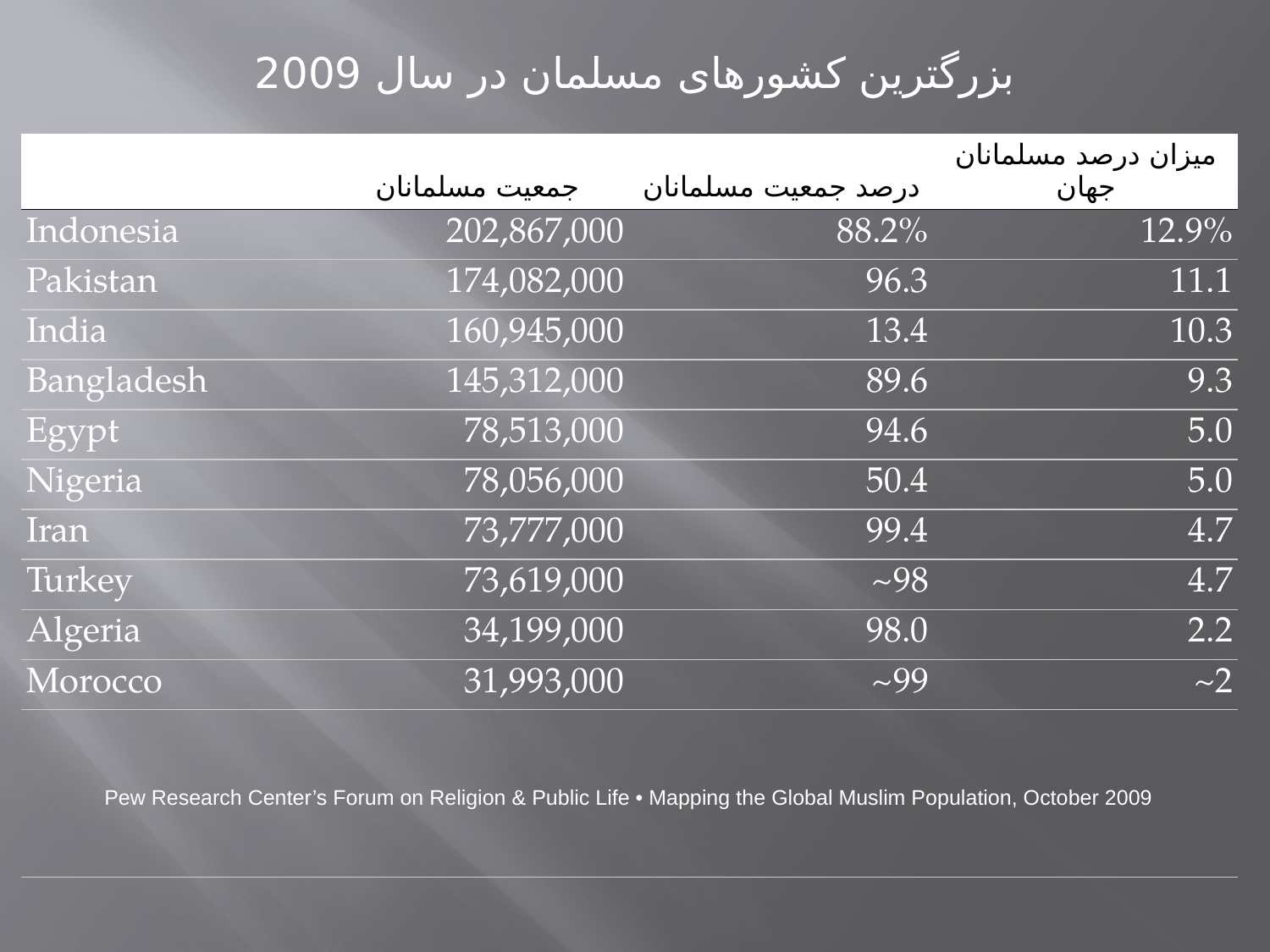

بزرگترین کشورهای مسلمان در سال 2009
|  | جمعیت مسلمانان | درصد جمعیت مسلمانان | میزان درصد مسلمانان جهان |
| --- | --- | --- | --- |
| Indonesia | 202,867,000 | 88.2% | 12.9% |
| Pakistan | 174,082,000 | 96.3 | 11.1 |
| India | 160,945,000 | 13.4 | 10.3 |
| Bangladesh | 145,312,000 | 89.6 | 9.3 |
| Egypt | 78,513,000 | 94.6 | 5.0 |
| Nigeria | 78,056,000 | 50.4 | 5.0 |
| Iran | 73,777,000 | 99.4 | 4.7 |
| Turkey | 73,619,000 | ~98 | 4.7 |
| Algeria | 34,199,000 | 98.0 | 2.2 |
| Morocco | 31,993,000 | ~99 | ~2 |
| Pew Research Center’s Forum on Religion & Public Life • Mapping the Global Muslim Population, October 2009 |  |  |  |